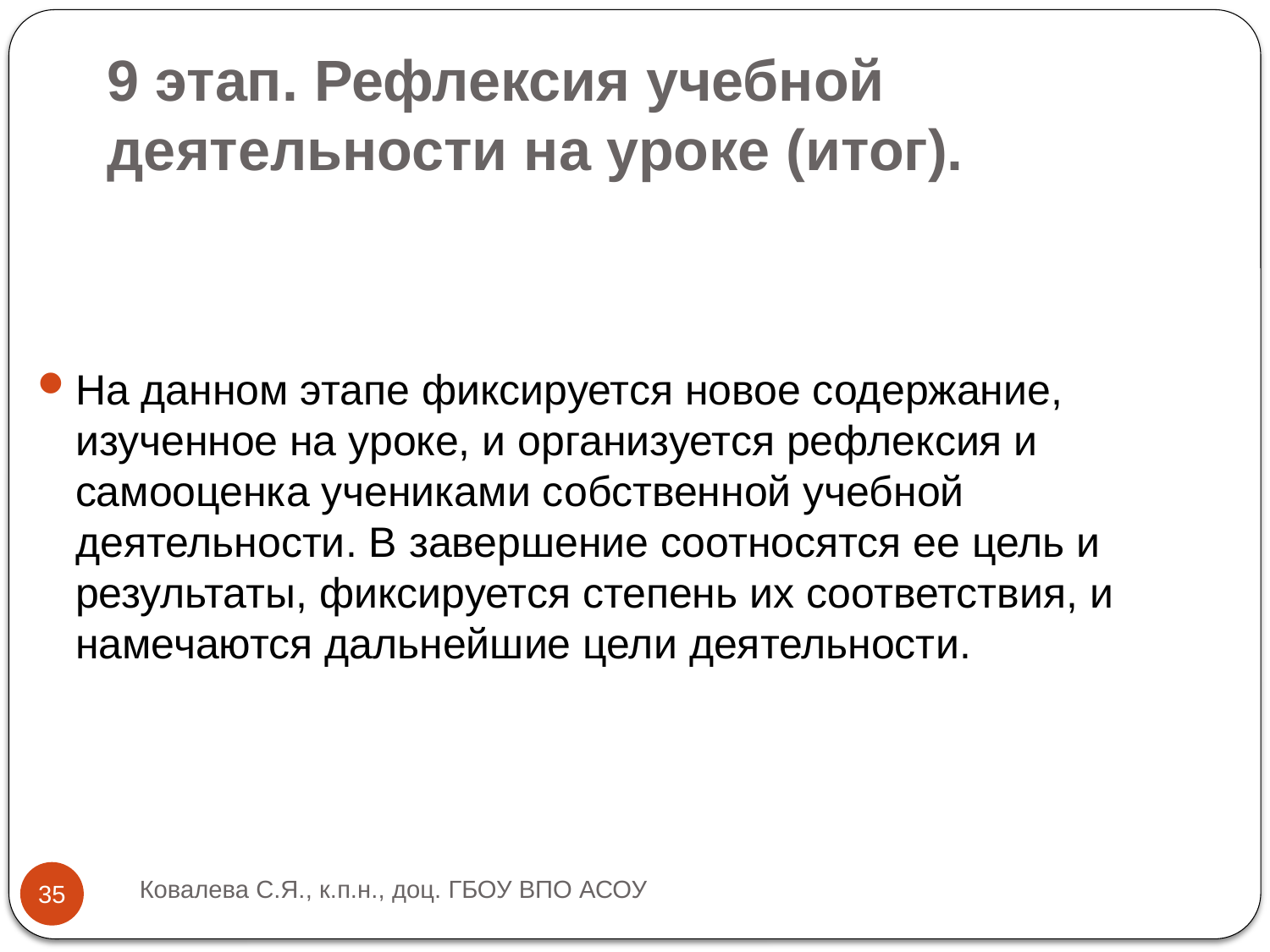

# 9 этап. Рефлексия учебной деятельности на уроке (итог).
На данном этапе фиксируется новое содержание, изученное на уроке, и организуется рефлексия и самооценка учениками собственной учебной деятельности. В завершение соотносятся ее цель и результаты, фиксируется степень их соответствия, и намечаются дальнейшие цели деятельности.

Ковалева С.Я., к.п.н., доц. ГБОУ ВПО АСОУ
35